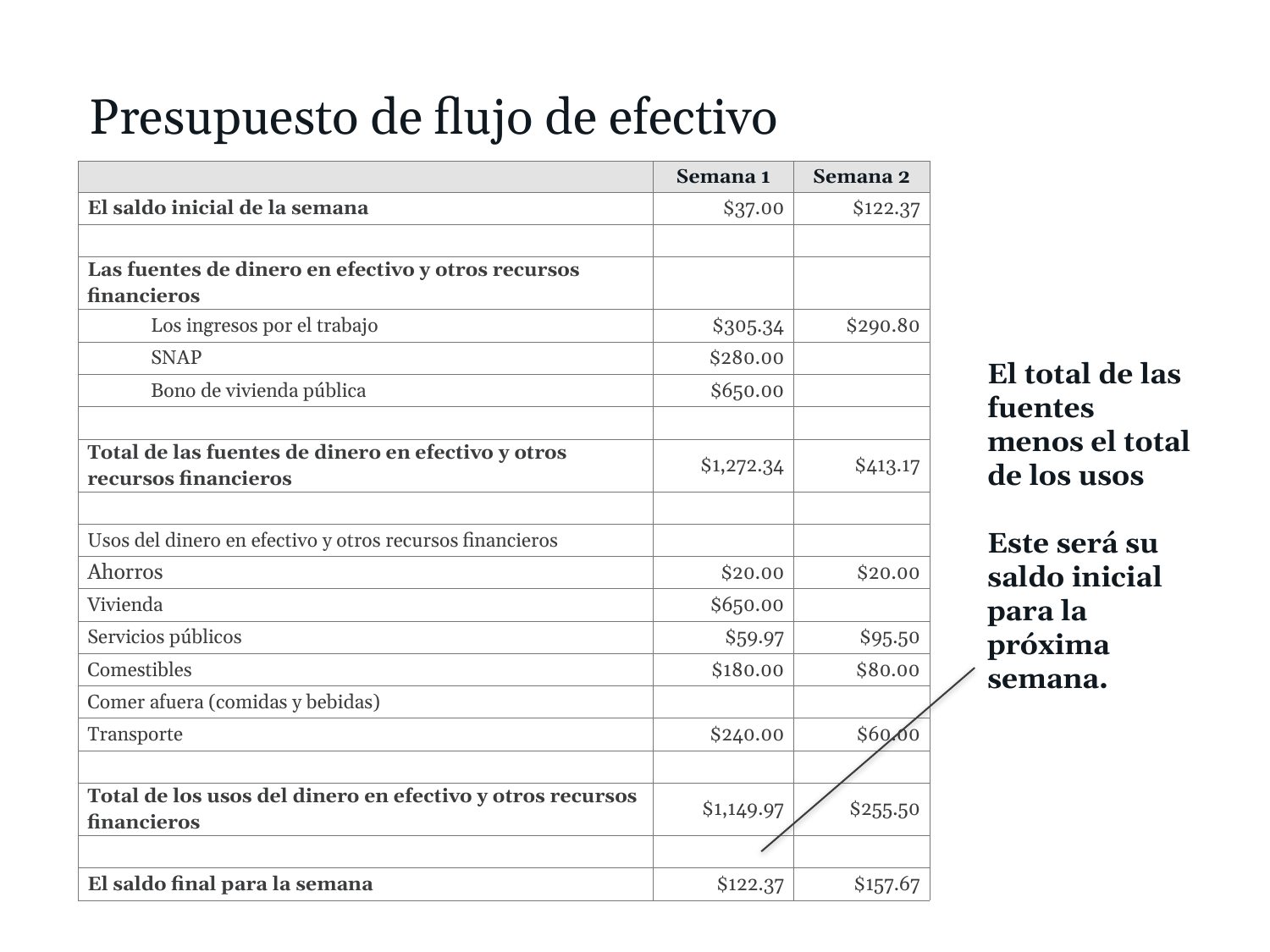

# Presupuesto de flujo de efectivo
|  | Semana 1 | Semana 2 |
| --- | --- | --- |
| El saldo inicial de la semana | $37.00 | $122.37 |
|  |  |  |
| Las fuentes de dinero en efectivo y otros recursos financieros |  |  |
| Los ingresos por el trabajo | $305.34 | $290.80 |
| SNAP | $280.00 |  |
| Bono de vivienda pública | $650.00 |  |
|  |  |  |
| Total de las fuentes de dinero en efectivo y otros recursos financieros | $1,272.34 | $413.17 |
|  |  |  |
| Usos del dinero en efectivo y otros recursos financieros |  |  |
| Ahorros | $20.00 | $20.00 |
| Vivienda | $650.00 |  |
| Servicios públicos | $59.97 | $95.50 |
| Comestibles | $180.00 | $80.00 |
| Comer afuera (comidas y bebidas) |  |  |
| Transporte | $240.00 | $60.00 |
|  |  |  |
| Total de los usos del dinero en efectivo y otros recursos financieros | $1,149.97 | $255.50 |
|  |  |  |
| El saldo final para la semana | $122.37 | $157.67 |
El total de las fuentes menos el total de los usos

Este será su saldo inicial para la próxima semana.